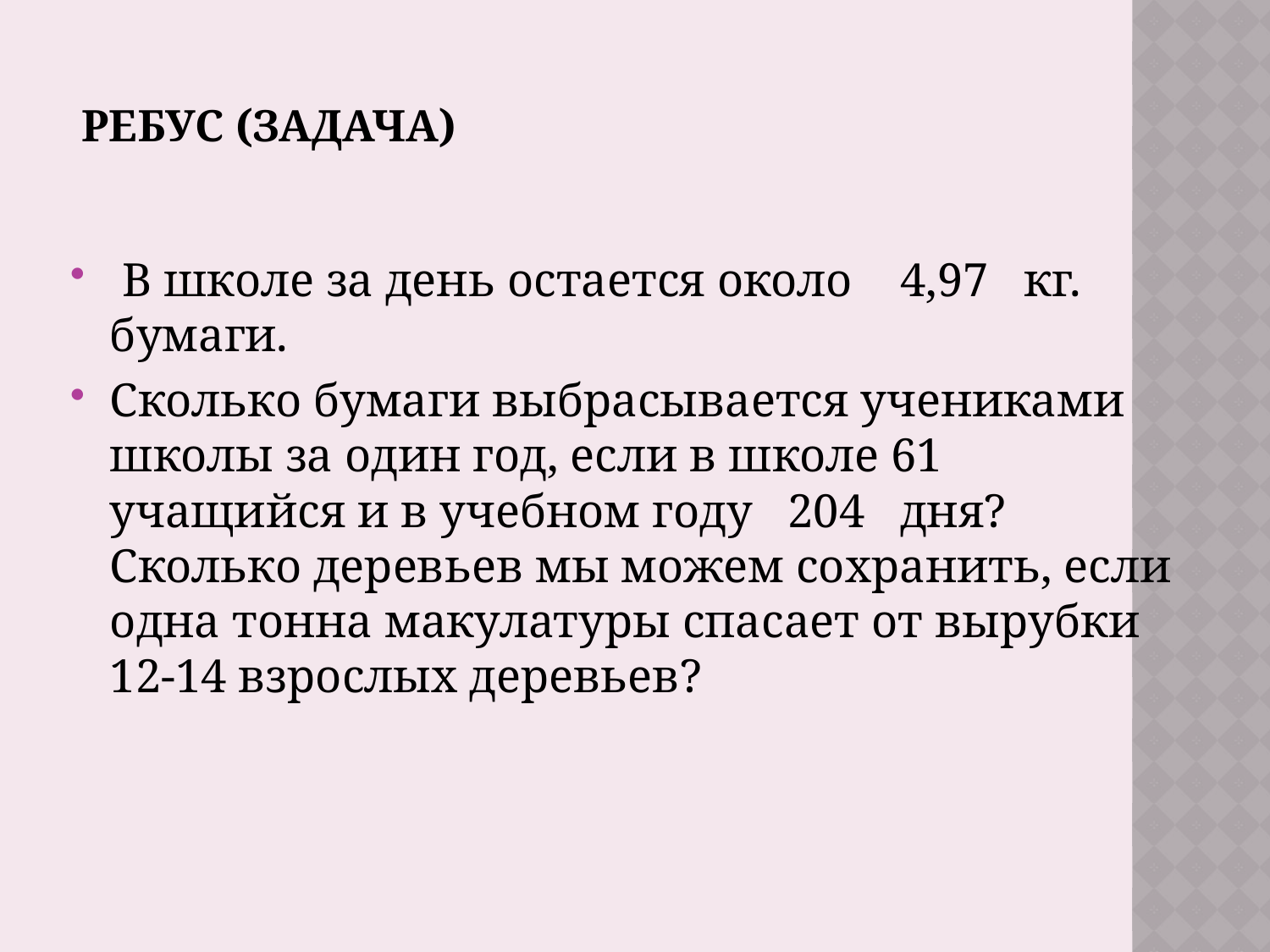

# РЕБУС (задача)

 В школе за день остается около    4,97   кг. бумаги.
Сколько бумаги выбрасывается учениками школы за один год, если в школе 61 учащийся и в учебном году   204   дня? Сколько деревьев мы можем сохранить, если одна тонна макулатуры спасает от вырубки 12-14 взрослых деревьев?